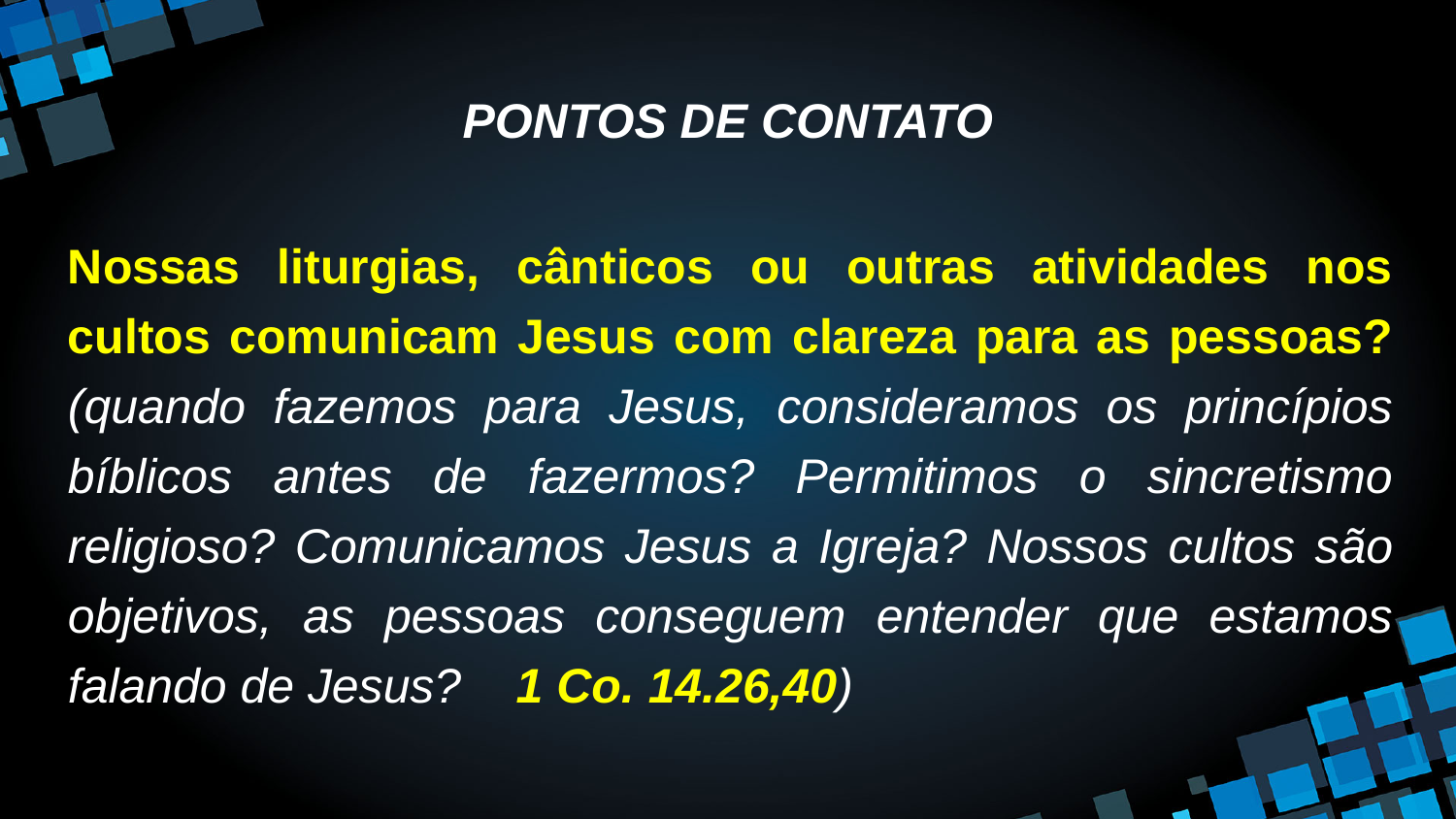

# PONTOS DE CONTATO
Nossas liturgias, cânticos ou outras atividades nos cultos comunicam Jesus com clareza para as pessoas? (quando fazemos para Jesus, consideramos os princípios bíblicos antes de fazermos? Permitimos o sincretismo religioso? Comunicamos Jesus a Igreja? Nossos cultos são objetivos, as pessoas conseguem entender que estamos falando de Jesus?    1 Co. 14.26,40)